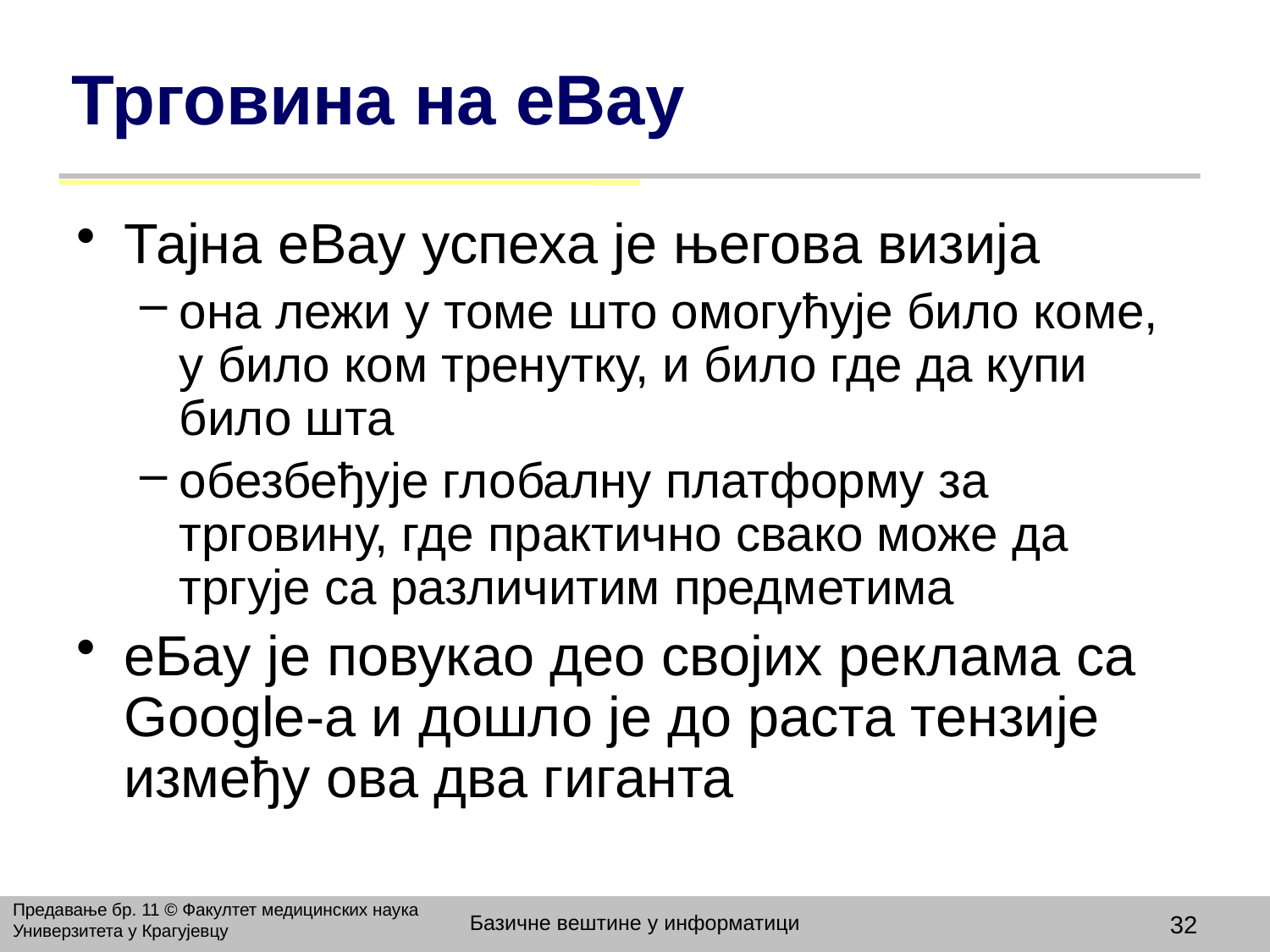

# Трговина на eBay
Тајна eBay успеха је његова визија
она лежи у томе што омогућује било коме, у било ком тренутку, и било где да купи било шта
обезбеђује глобалну платформу за трговину, где практично свако може да тргује са различитим предметима
еБаy је повукао део својих реклама са Google-а и дошло је до раста тензије између ова два гиганта
Предавање бр. 11 © Факултет медицинских наука Универзитета у Крагујевцу
Базичне вештине у информатици
32